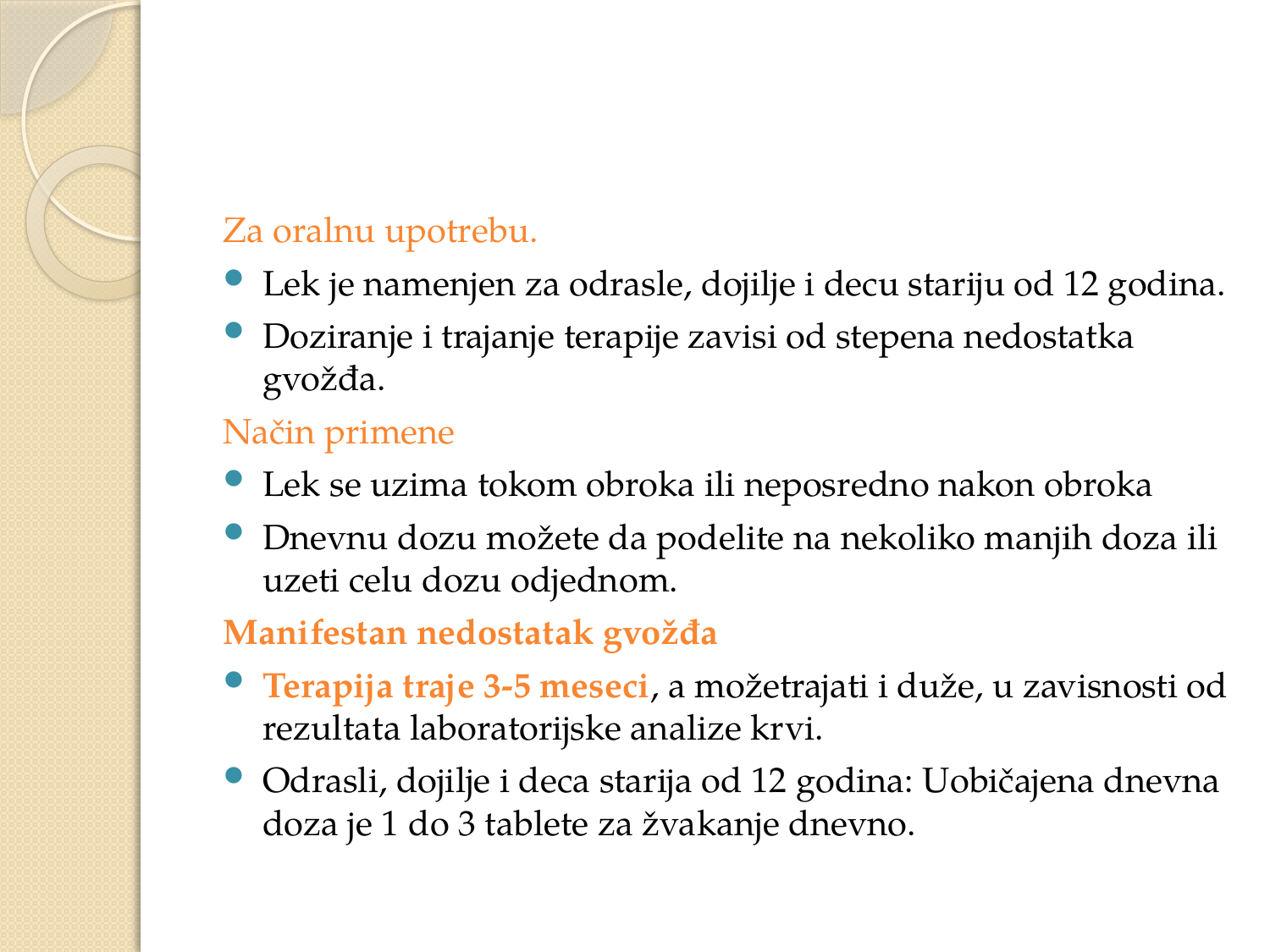

#
Za oralnu upotrebu.
Lek je namenjen za odrasle, dojilje i decu stariju od 12 godina.
Doziranje i trajanje terapije zavisi od stepena nedostatka gvožđa.
Način primene
Lek se uzima tokom obroka ili neposredno nakon obroka
Dnevnu dozu možete da podelite na nekoliko manjih doza ili uzeti celu dozu odjednom.
Manifestan nedostatak gvožđa
Terapija traje 3-5 meseci, a možetrajati i duže, u zavisnosti od rezultata laboratorijske analize krvi.
Odrasli, dojilje i deca starija od 12 godina: Uobičajena dnevna doza je 1 do 3 tablete za žvakanje dnevno.